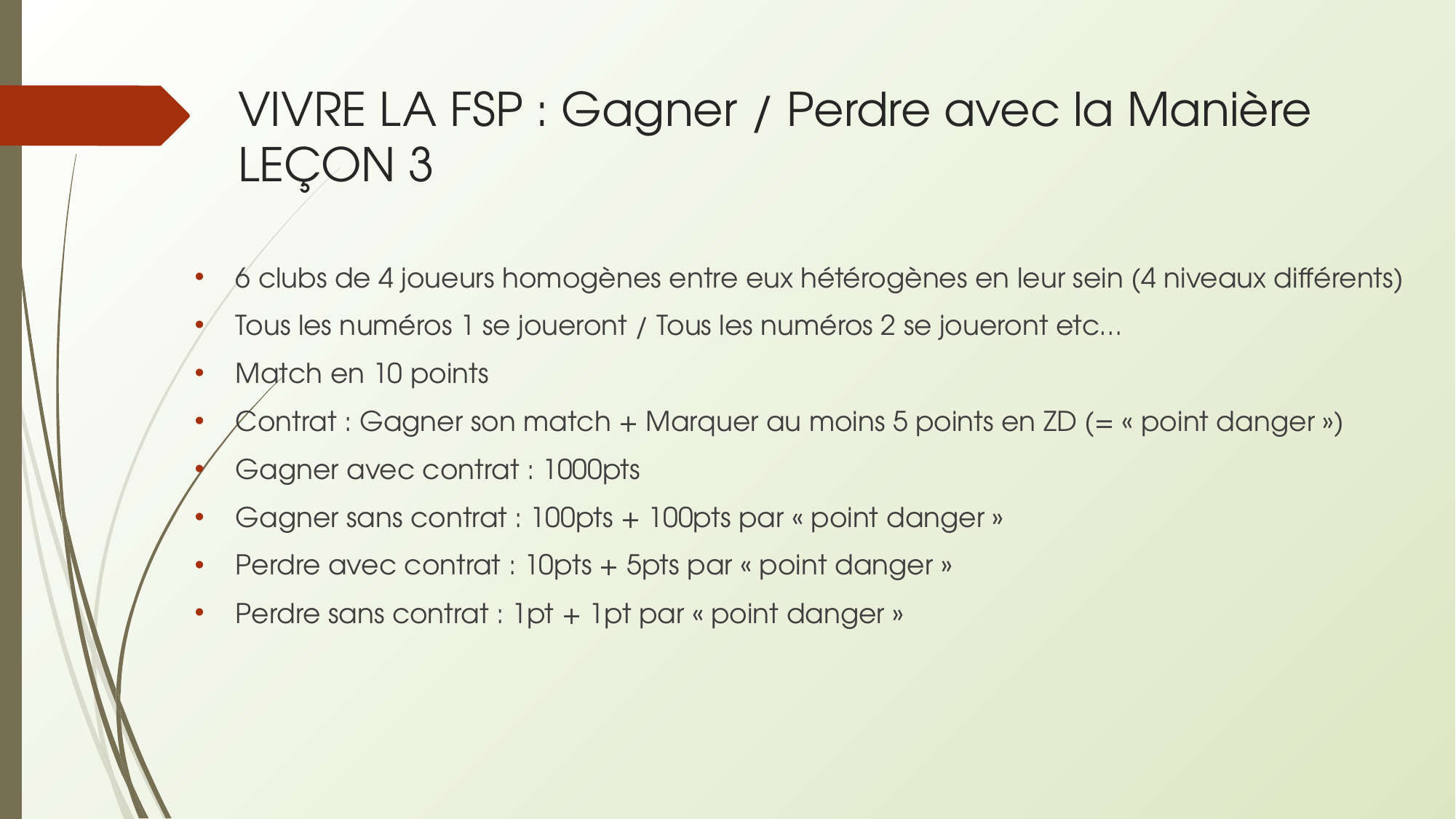

# VIVRE LA FSP : Gagner / Perdre avec la Manière LEÇON 3
6 clubs de 4 joueurs homogènes entre eux hétérogènes en leur sein (4 niveaux différents)
Tous les numéros 1 se joueront / Tous les numéros 2 se joueront etc…
Match en 10 points
Contrat : Gagner son match + Marquer au moins 5 points en ZD (= « point danger »)
Gagner avec contrat : 1000pts
Gagner sans contrat : 100pts + 100pts par « point danger »
Perdre avec contrat : 10pts + 5pts par « point danger »
Perdre sans contrat : 1pt + 1pt par « point danger »